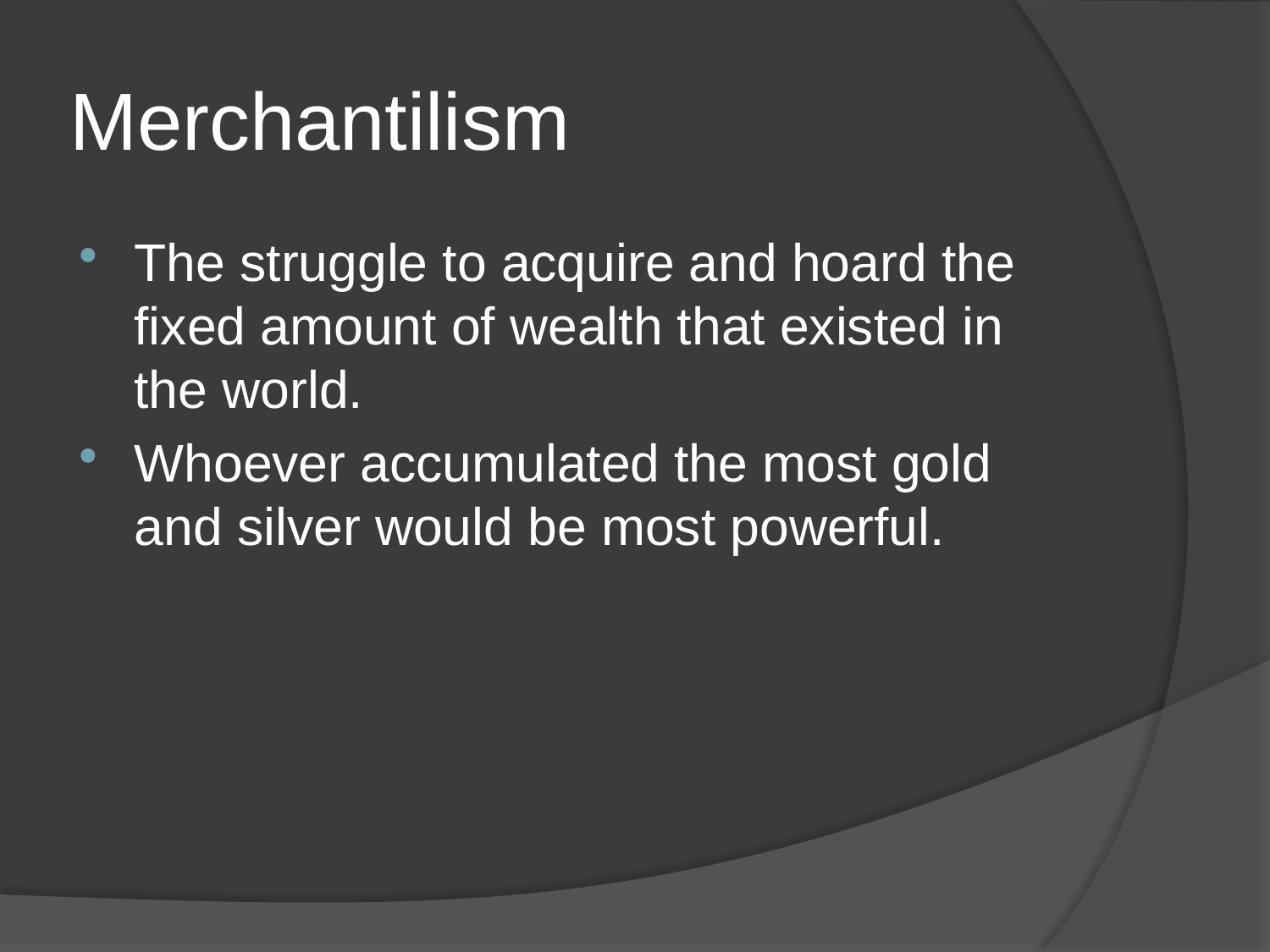

# Merchantilism
The struggle to acquire and hoard the fixed amount of wealth that existed in the world.
Whoever accumulated the most gold and silver would be most powerful.